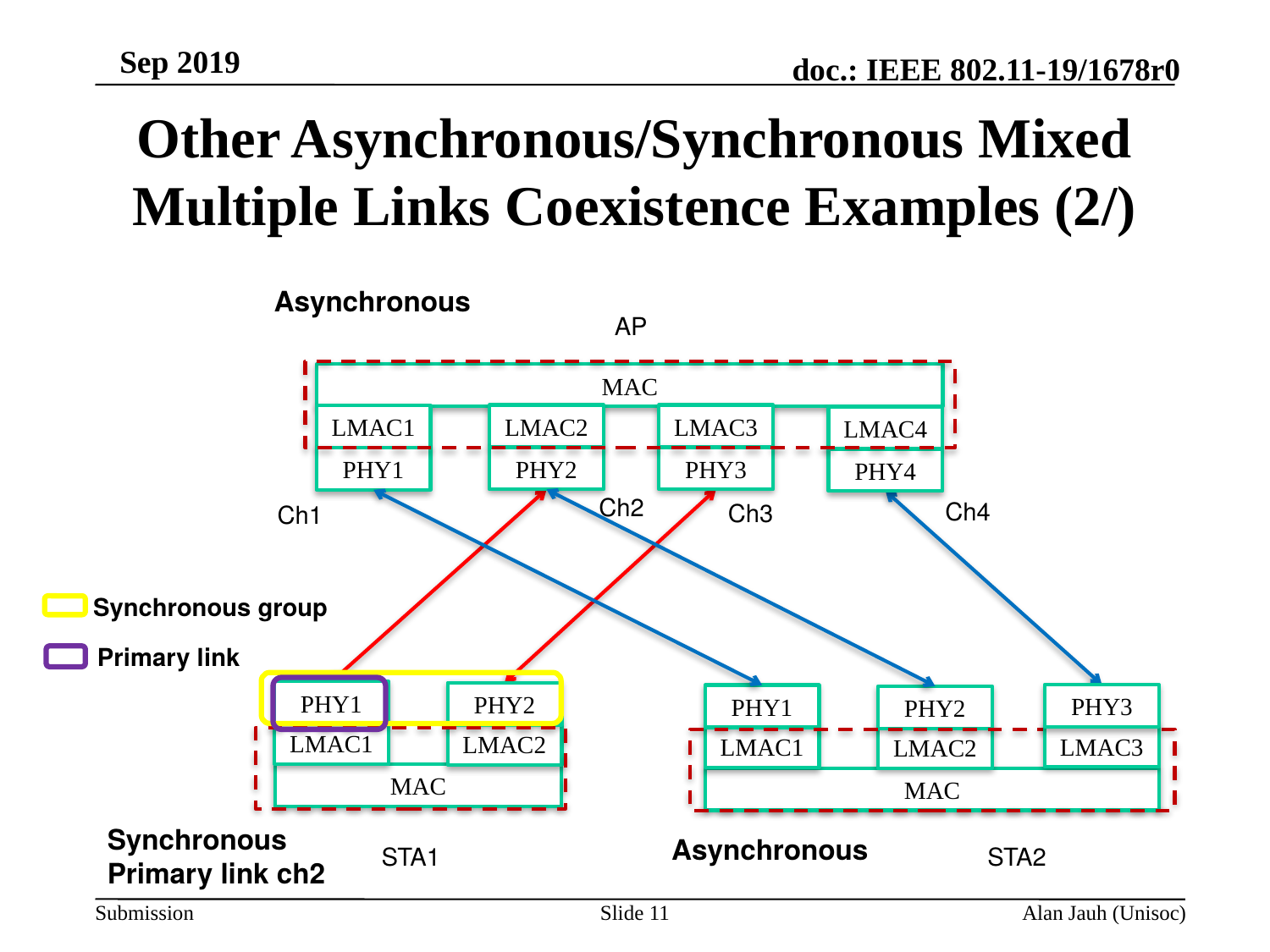

# Other Asynchronous/Synchronous Mixed Multiple Links Coexistence Examples (2/)
Asynchronous
AP

MAC
LMAC2
LMAC3
LMAC1
LMAC4
PHY2
PHY3
PHY1
PHY4
Ch2
Ch4
Ch3
Ch1
Synchronous group

Primary link

PHY1
PHY2
PHY3
PHY1
PHY2
LMAC1
LMAC2
LMAC3
LMAC1
LMAC2

MAC
MAC
Synchronous
Primary link ch2
Asynchronous
STA1
STA2
Slide 11
Alan Jauh (Unisoc)